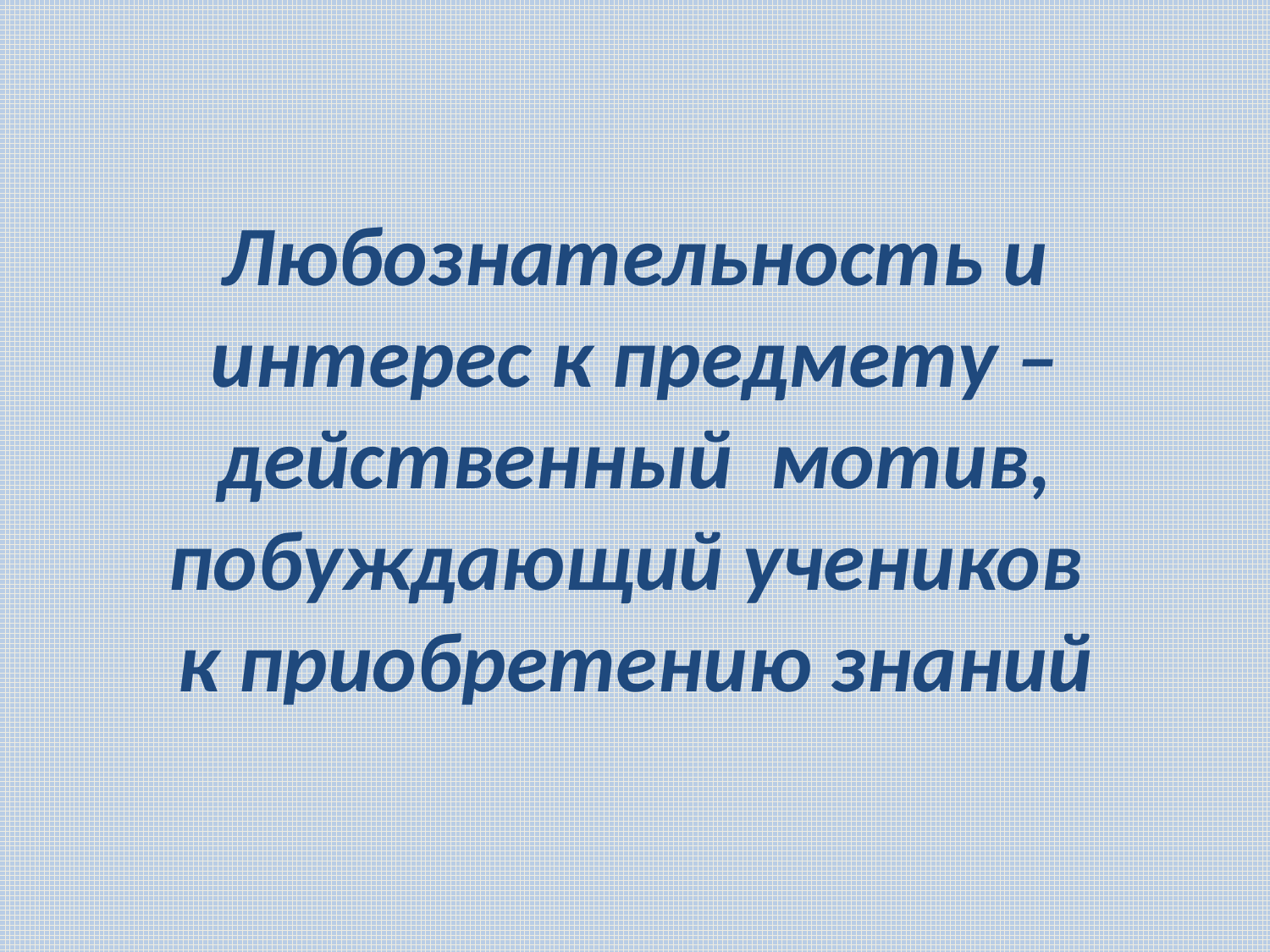

#

Любознательность и интерес к предмету – действенный  мотив, побуждающий учеников
к приобретению знаний